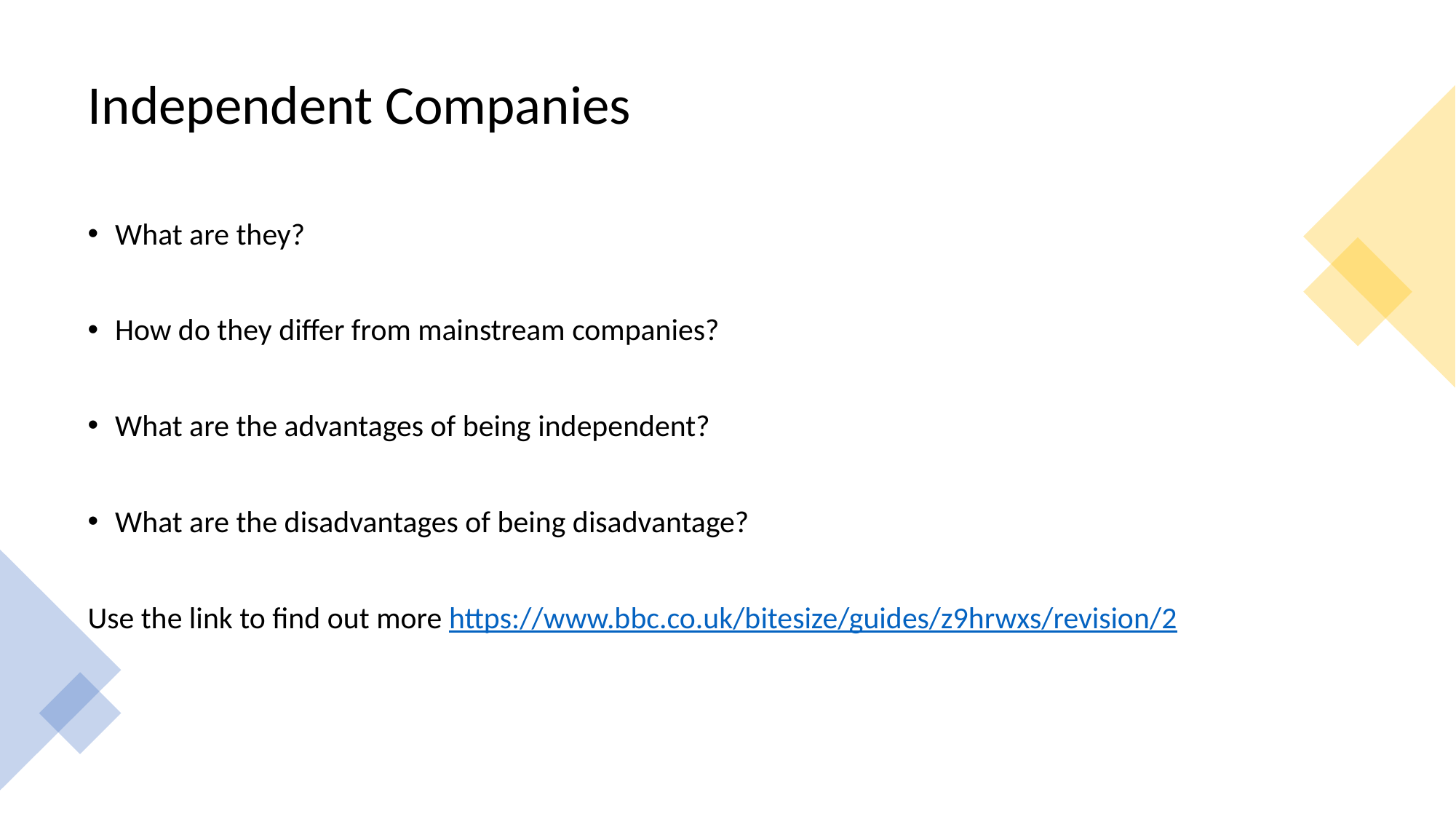

# Independent Companies

What are they?

How do they differ from mainstream companies?

What are the advantages of being independent?

What are the disadvantages of being disadvantage?

Use the link to find out more https://www.bbc.co.uk/bitesize/guides/z9hrwxs/revision/2